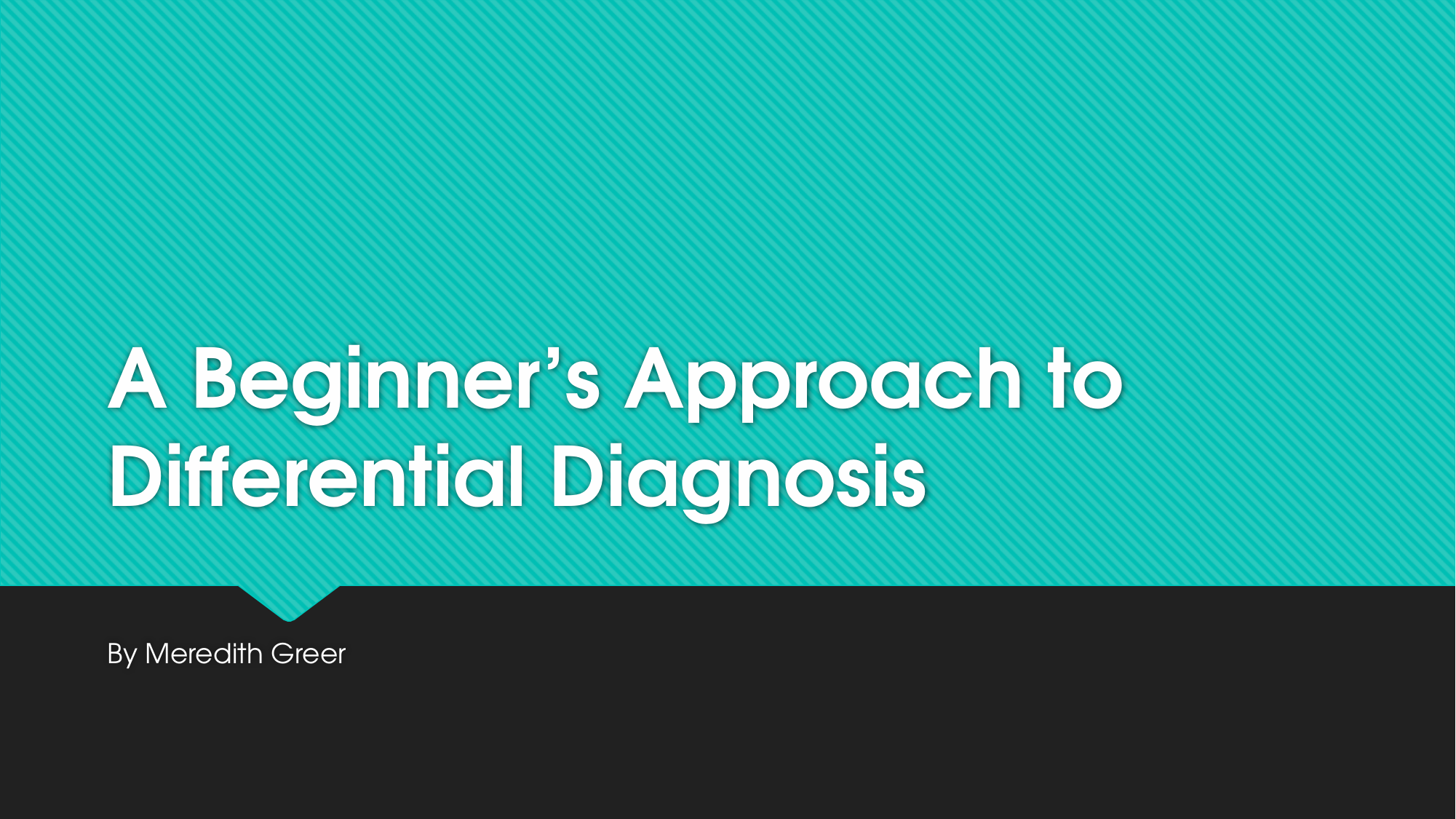

# A Beginner’s Approach to Differential Diagnosis
By Meredith Greer